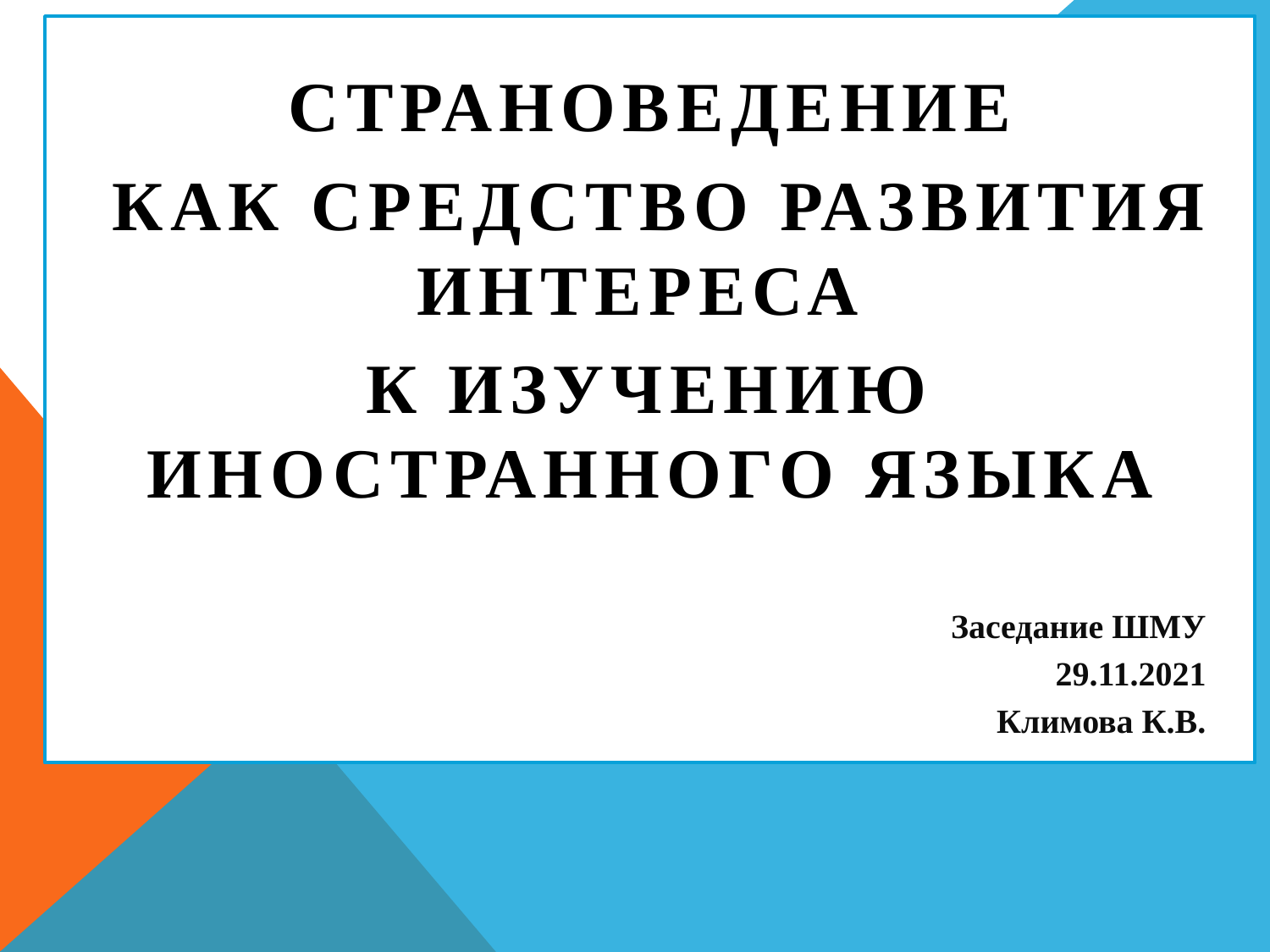

Страноведение
 как средство развития интереса
к изучению иностранного языка

Заседание ШМУ
29.11.2021
Климова К.В.